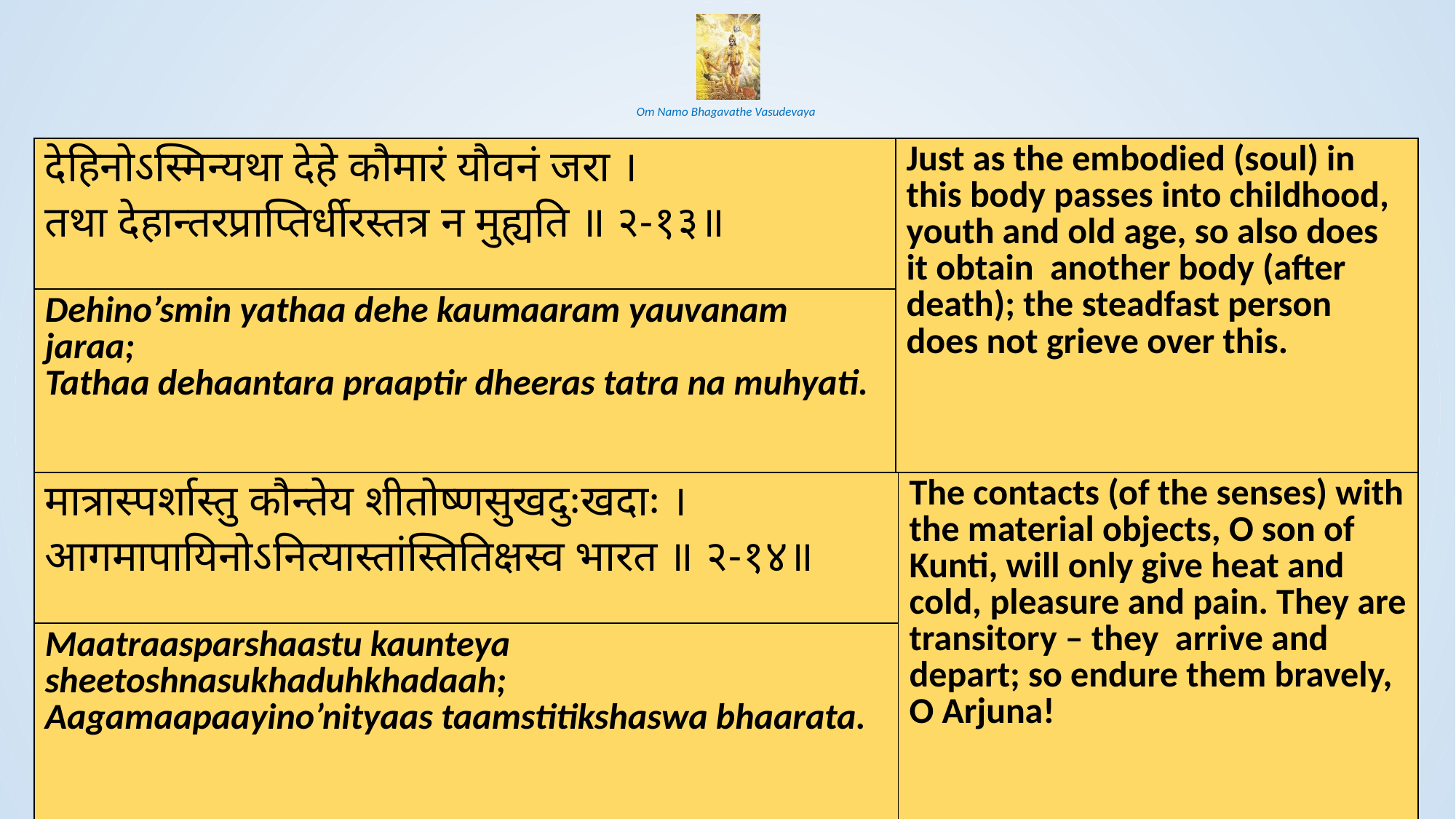

# Om Namo Bhagavathe Vasudevaya
| देहिनोऽस्मिन्यथा देहे कौमारं यौवनं जरा । तथा देहान्तरप्राप्तिर्धीरस्तत्र न मुह्यति ॥ २-१३॥ | Just as the embodied (soul) in this body passes into childhood, youth and old age, so also does it obtain another body (after death); the steadfast person does not grieve over this. |
| --- | --- |
| Dehino’smin yathaa dehe kaumaaram yauvanam jaraa; Tathaa dehaantara praaptir dheeras tatra na muhyati. |  |
| मात्रास्पर्शास्तु कौन्तेय शीतोष्णसुखदुःखदाः । आगमापायिनोऽनित्यास्तांस्तितिक्षस्व भारत ॥ २-१४॥ | The contacts (of the senses) with the material objects, O son of Kunti, will only give heat and cold, pleasure and pain. They are transitory – they arrive and depart; so endure them bravely, O Arjuna! |
| --- | --- |
| Maatraasparshaastu kaunteya sheetoshnasukhaduhkhadaah; Aagamaapaayino’nityaas taamstitikshaswa bhaarata. |  |